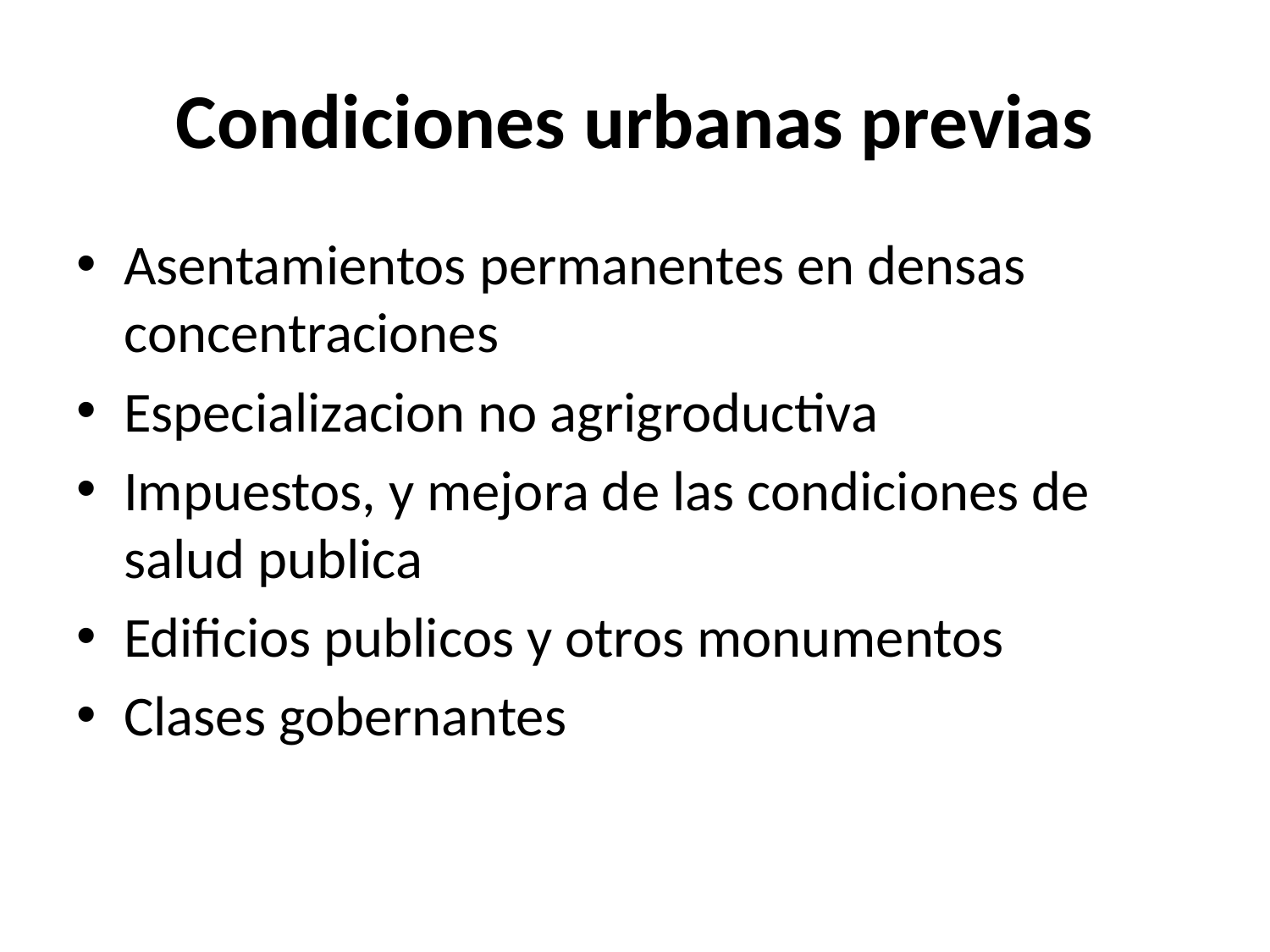

# Condiciones urbanas previas
Asentamientos permanentes en densas concentraciones
Especializacion no agrigroductiva
Impuestos, y mejora de las condiciones de salud publica
Edificios publicos y otros monumentos
Clases gobernantes